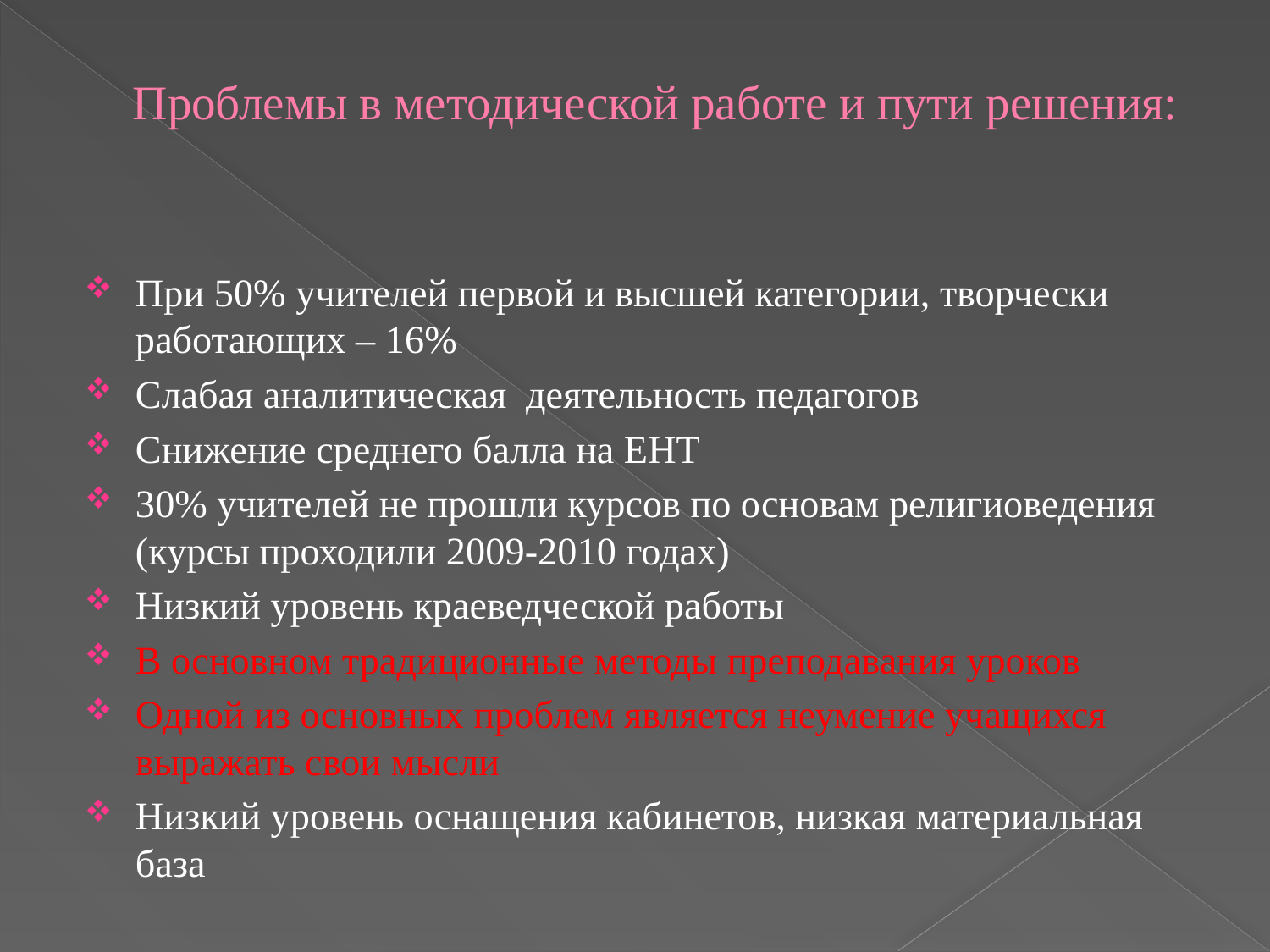

# Проблемы в методической работе и пути решения:
При 50% учителей первой и высшей категории, творчески работающих – 16%
Слабая аналитическая  деятельность педагогов
Снижение среднего балла на ЕНТ
30% учителей не прошли курсов по основам религиоведения (курсы проходили 2009-2010 годах)
Низкий уровень краеведческой работы
В основном традиционные методы преподавания уроков
Одной из основных проблем является неумение учащихся выражать свои мысли
Низкий уровень оснащения кабинетов, низкая материальная база